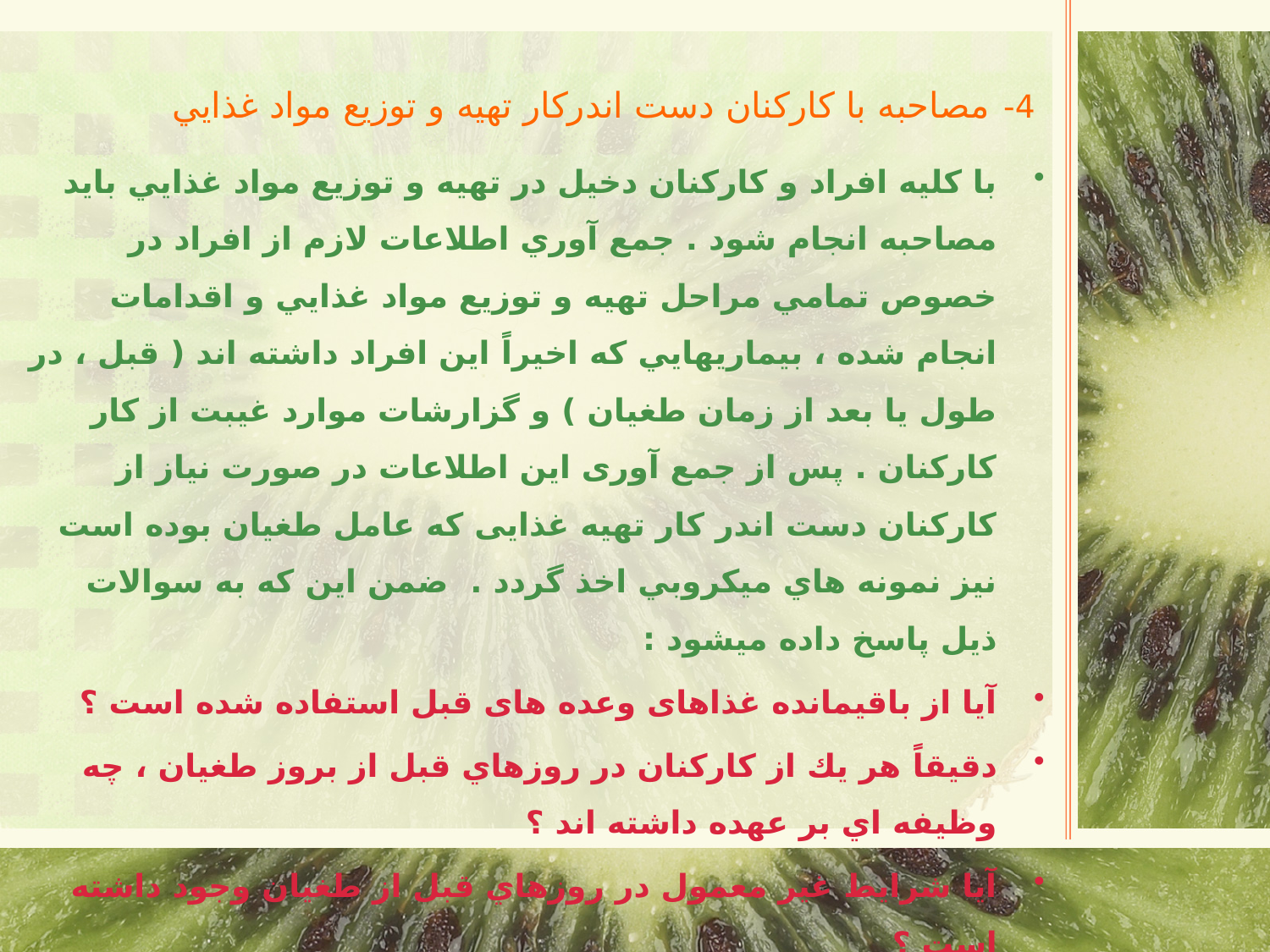

# 4- مصاحبه با كاركنان دست اندركار تهيه و توزيع مواد غذايي
با كليه افراد و كاركنان دخيل در تهيه و توزيع مواد غذايي بايد مصاحبه انجام شود . جمع آوري اطلاعات لازم از افراد در خصوص تمامي مراحل تهيه و توزيع مواد غذايي و اقدامات انجام شده ، بيماريهايي كه اخيراً اين افراد داشته اند ( قبل ، در طول يا بعد از زمان طغيان ) و گزارشات موارد غيبت از كار كاركنان . پس از جمع آوری این اطلاعات در صورت نیاز از کارکنان دست اندر کار تهیه غذایی که عامل طغیان بوده است نیز نمونه هاي ميكروبي اخذ گردد .  ضمن اين كه به سوالات ذيل پاسخ داده میشود :
آیا از باقیمانده غذاهای وعده های قبل استفاده شده است ؟
دقيقاً هر يك از كاركنان در روزهاي قبل از بروز طغيان ، چه وظيفه اي بر عهده داشته اند ؟
آيا شرايط غير معمول در روزهاي قبل از طغيان وجود داشته است ؟
آيا تحويل دهندگان غذا به موقع رسيده اند ؟( حداکثر 2-4 ساعت )
آيا همه تجهيزات و ابزار و لوازم به طور صحيح و مناسب مورد استفاده واقع شده اند ؟